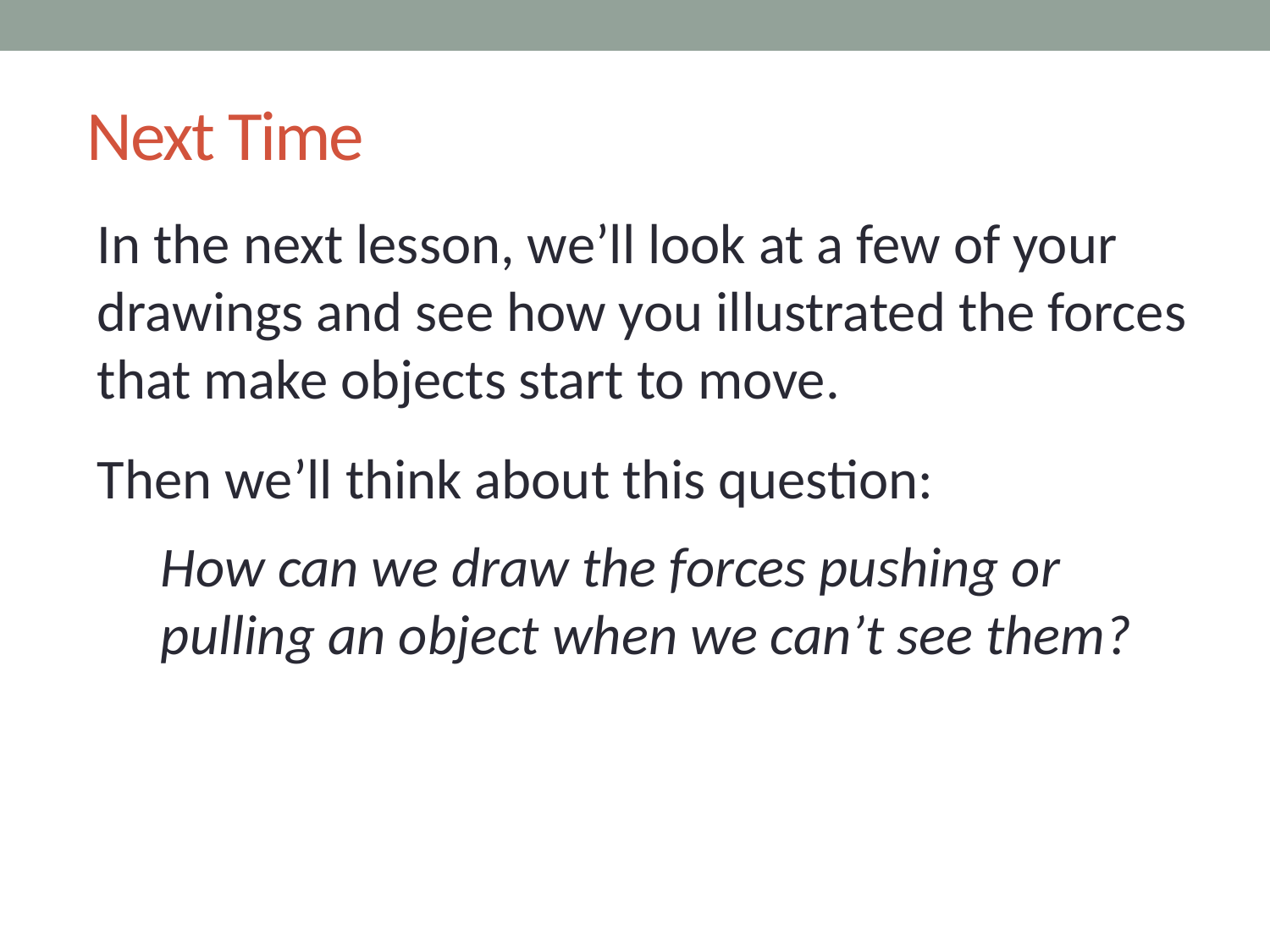

# Next Time
In the next lesson, we’ll look at a few of your drawings and see how you illustrated the forces that make objects start to move.
Then we’ll think about this question:
How can we draw the forces pushing or pulling an object when we can’t see them?